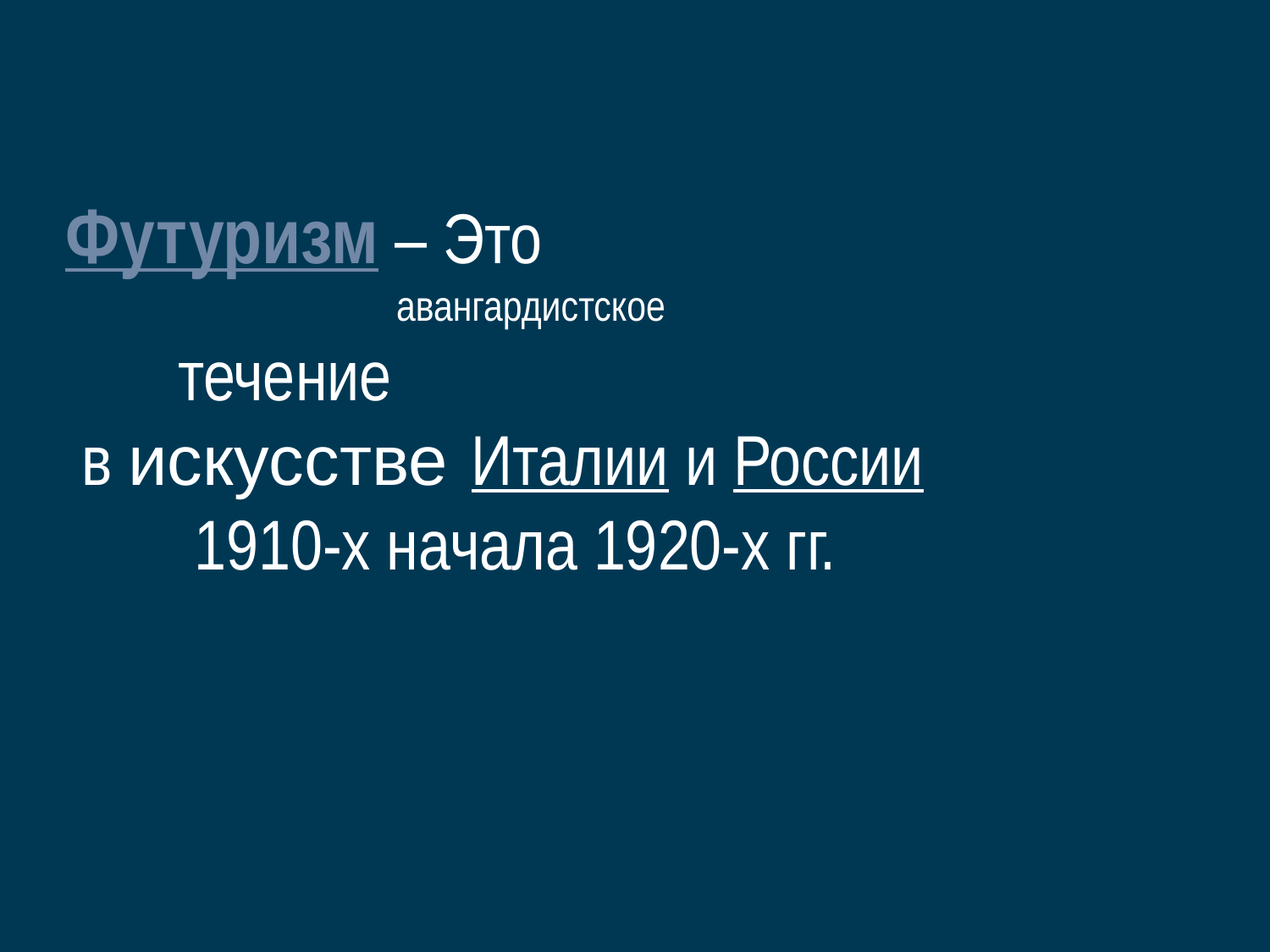

#
Футуризм – Это
                                  авангардистское
       течение
 в искусстве Италии и России
        1910-х начала 1920-х гг.